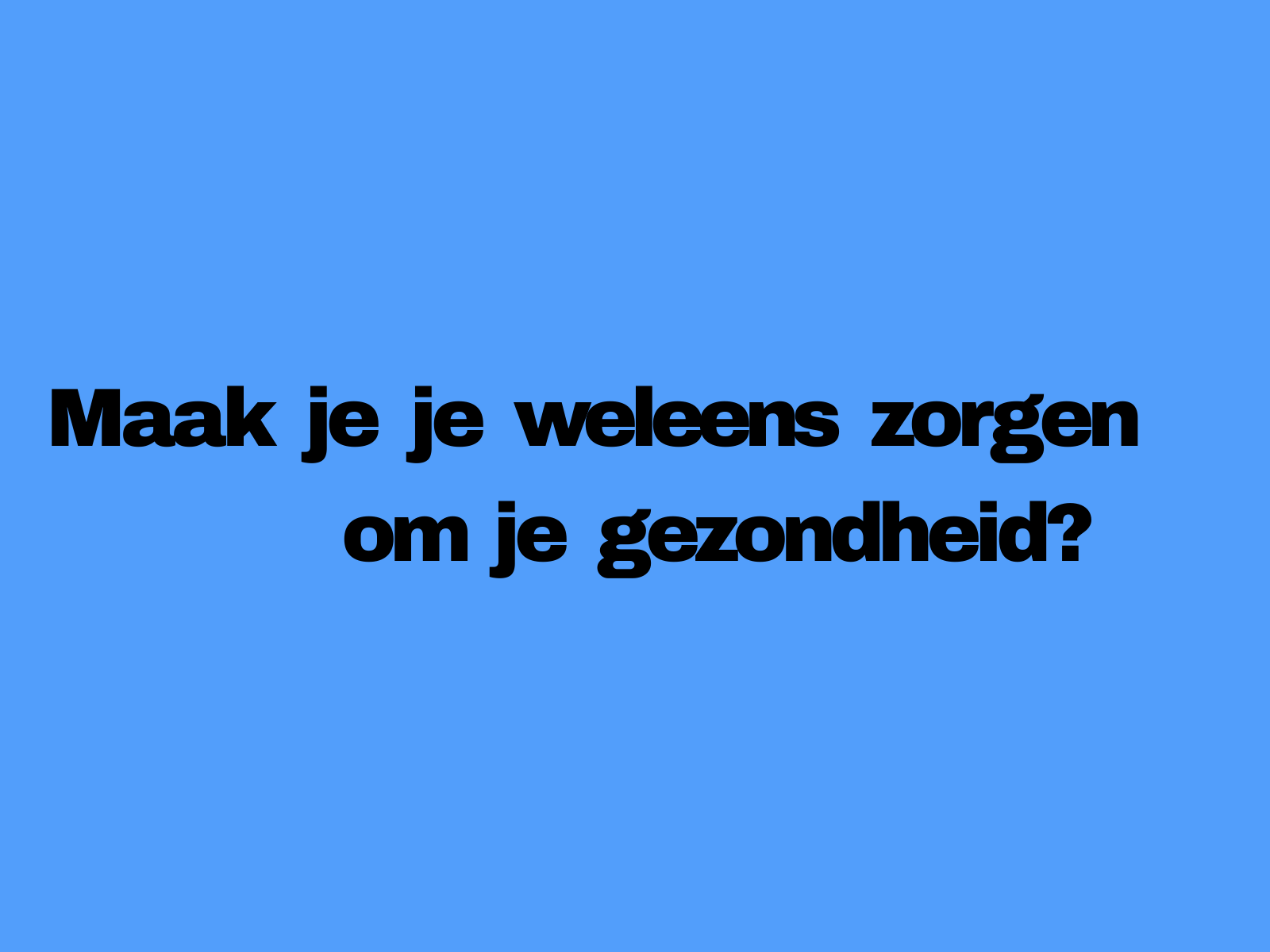

# Maak je je weleens zorgen om je gezondheid?